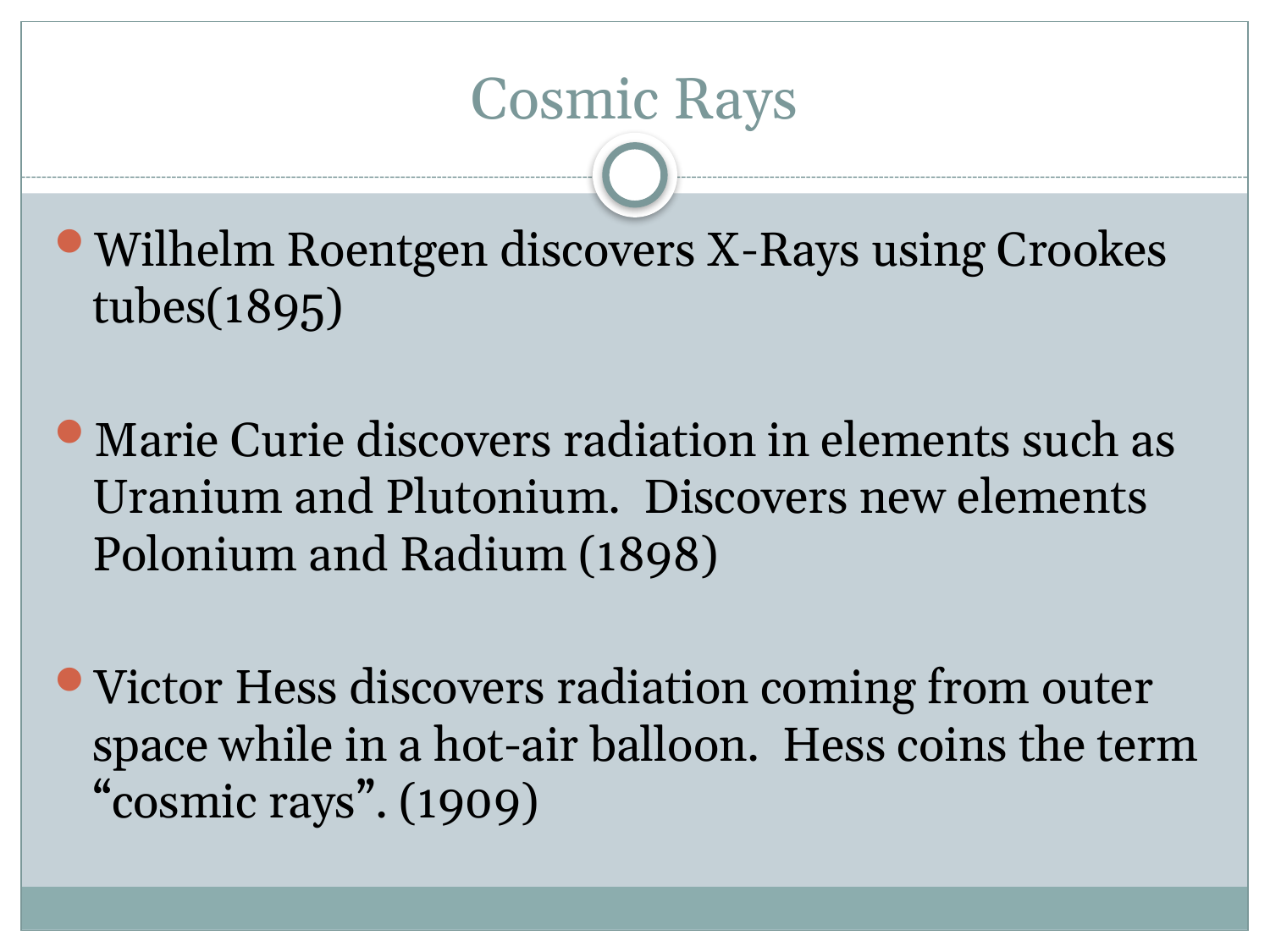

# Cosmic Rays
Wilhelm Roentgen discovers X-Rays using Crookes tubes(1895)

Marie Curie discovers radiation in elements such as Uranium and Plutonium.  Discovers new elements Polonium and Radium (1898)

Victor Hess discovers radiation coming from outer space while in a hot-air balloon.  Hess coins the term “cosmic rays”. (1909)